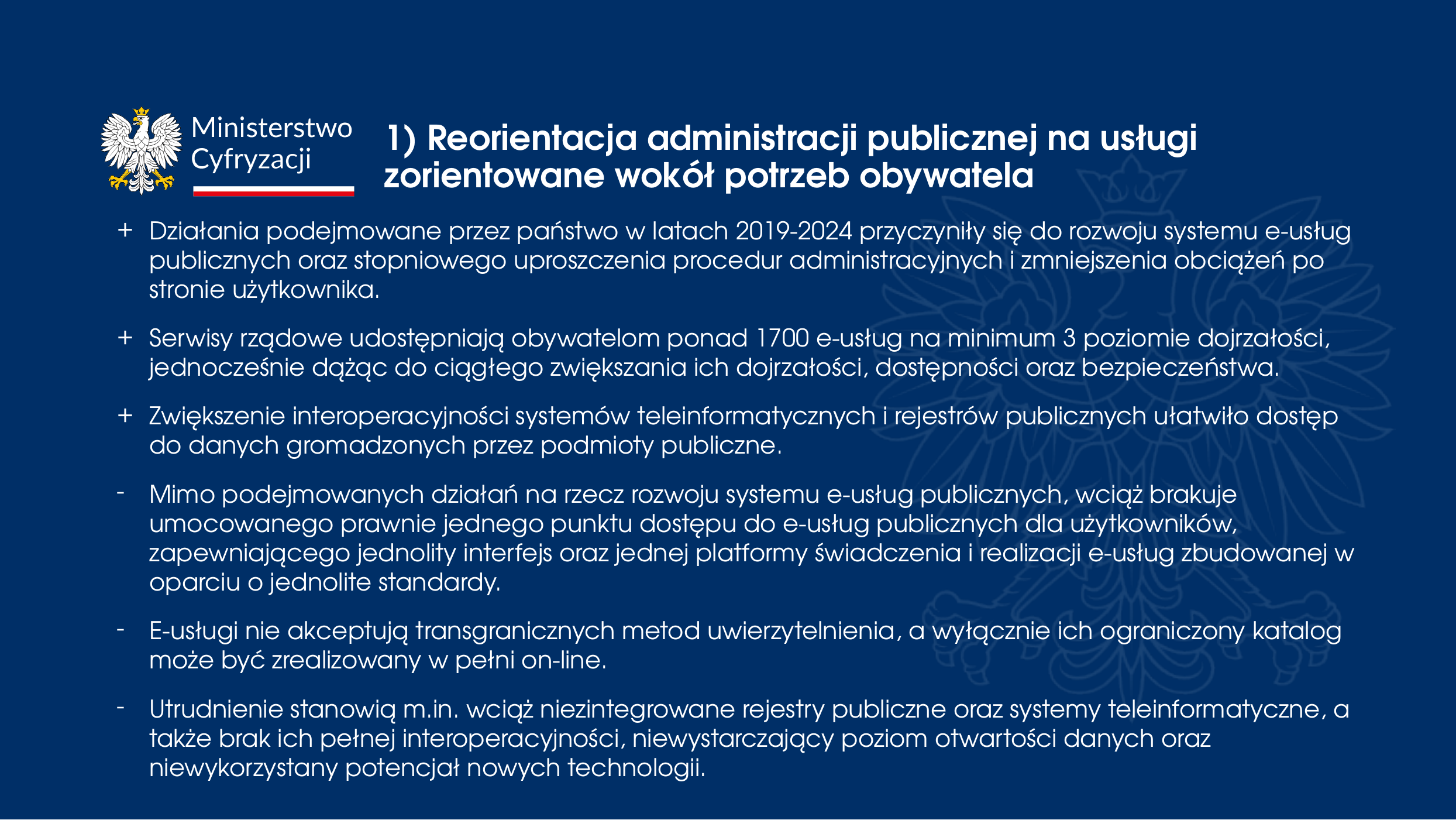

# 1) Reorientacja administracji publicznej na usługi zorientowane wokół potrzeb obywatela
Działania podejmowane przez państwo w latach 2019-2024 przyczyniły się do rozwoju systemu e-usług publicznych oraz stopniowego uproszczenia procedur administracyjnych i zmniejszenia obciążeń po stronie użytkownika.
Serwisy rządowe udostępniają obywatelom ponad 1700 e-usług na minimum 3 poziomie dojrzałości, jednocześnie dążąc do ciągłego zwiększania ich dojrzałości, dostępności oraz bezpieczeństwa.
Zwiększenie interoperacyjności systemów teleinformatycznych i rejestrów publicznych ułatwiło dostęp do danych gromadzonych przez podmioty publiczne.
Mimo podejmowanych działań na rzecz rozwoju systemu e-usług publicznych, wciąż brakuje umocowanego prawnie jednego punktu dostępu do e-usług publicznych dla użytkowników, zapewniającego jednolity interfejs oraz jednej platformy świadczenia i realizacji e-usług zbudowanej w oparciu o jednolite standardy.
E-usługi nie akceptują transgranicznych metod uwierzytelnienia, a wyłącznie ich ograniczony katalog może być zrealizowany w pełni on-line.
Utrudnienie stanowią m.in. wciąż niezintegrowane rejestry publiczne oraz systemy teleinformatyczne, a także brak ich pełnej interoperacyjności, niewystarczający poziom otwartości danych oraz niewykorzystany potencjał nowych technologii.